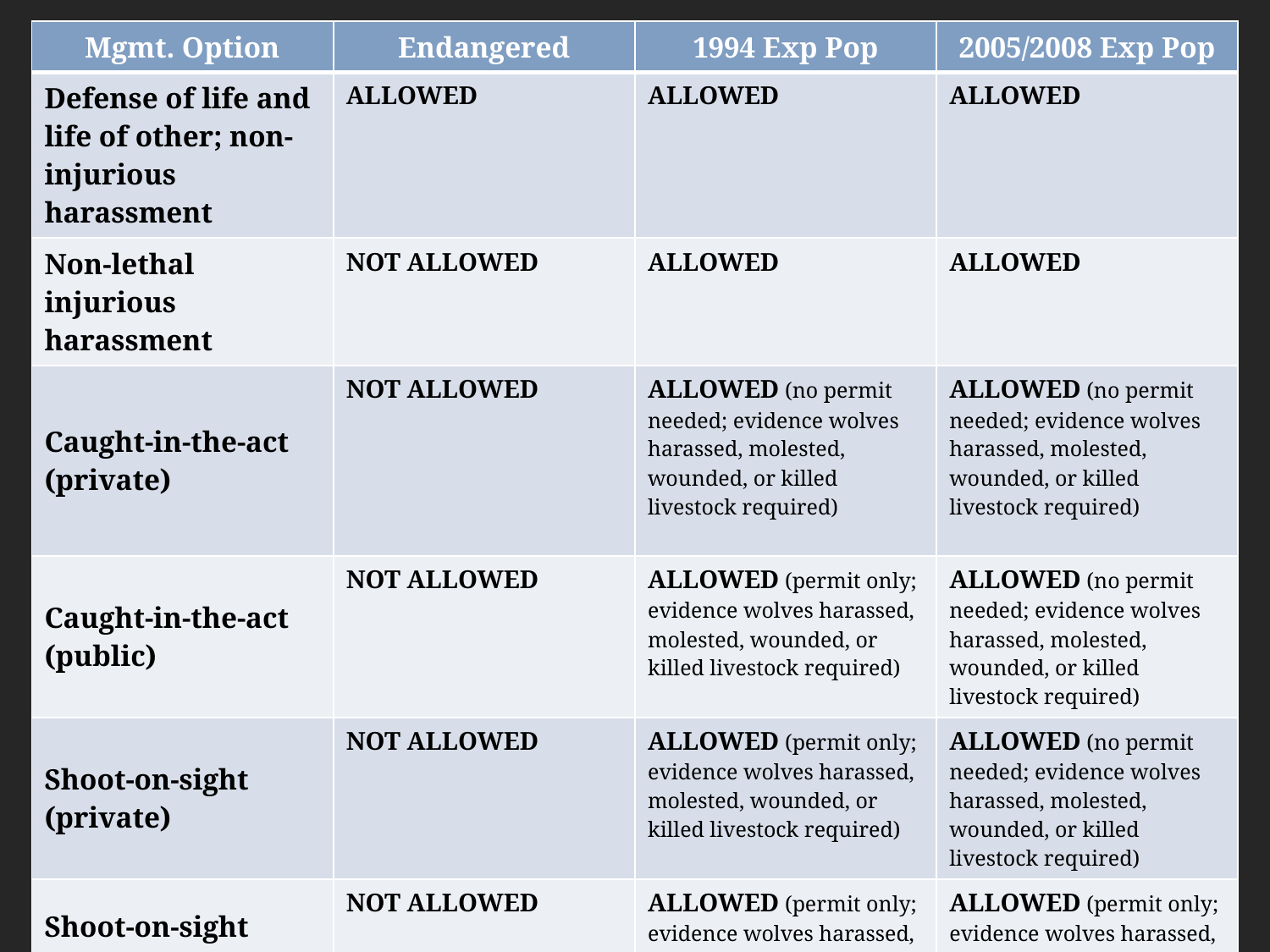

| Mgmt. Option | Endangered | 1994 Exp Pop | 2005/2008 Exp Pop |
| --- | --- | --- | --- |
| Defense of life and life of other; non-injurious harassment | ALLOWED | ALLOWED | ALLOWED |
| Non-lethal injurious harassment | NOT ALLOWED | ALLOWED | ALLOWED |
| Caught-in-the-act (private) | NOT ALLOWED | ALLOWED (no permit needed; evidence wolves harassed, molested, wounded, or killed livestock required) | ALLOWED (no permit needed; evidence wolves harassed, molested, wounded, or killed livestock required) |
| Caught-in-the-act (public) | NOT ALLOWED | ALLOWED (permit only; evidence wolves harassed, molested, wounded, or killed livestock required) | ALLOWED (no permit needed; evidence wolves harassed, molested, wounded, or killed livestock required) |
| Shoot-on-sight (private) | NOT ALLOWED | ALLOWED (permit only; evidence wolves harassed, molested, wounded, or killed livestock required) | ALLOWED (no permit needed; evidence wolves harassed, molested, wounded, or killed livestock required) |
| Shoot-on-sight (public) | NOT ALLOWED | ALLOWED (permit only; evidence wolves harassed, molested, wounded, or killed livestock required) | ALLOWED (permit only; evidence wolves harassed, molested, wounded, or killed livestock required) |
| Agency directed control | NOT ALLOWED | ALLOWED | ALLOWED |